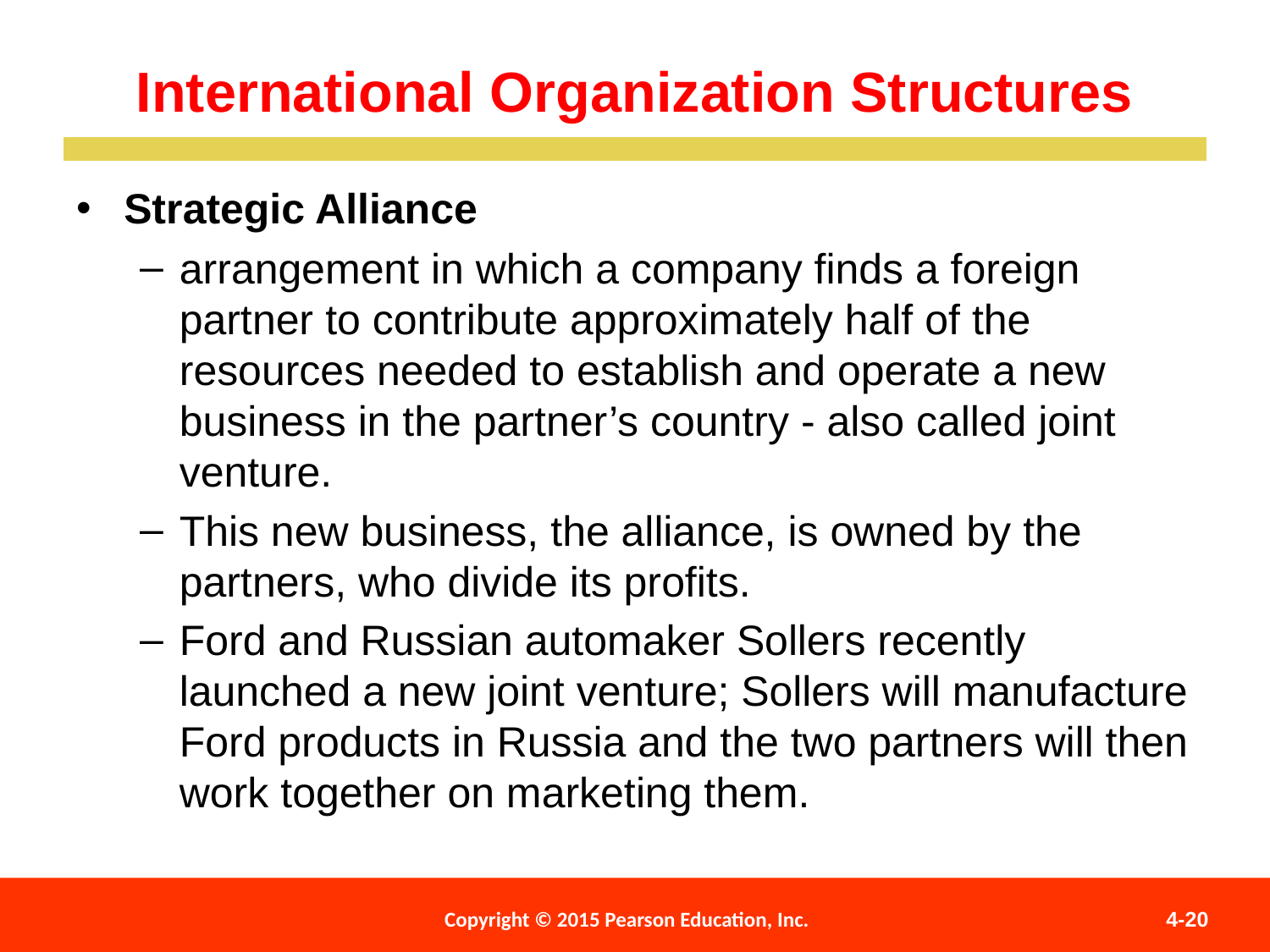

International Organization Structures
Strategic Alliance
arrangement in which a company finds a foreign partner to contribute approximately half of the resources needed to establish and operate a new business in the partner’s country - also called joint venture.
This new business, the alliance, is owned by the partners, who divide its profits.
Ford and Russian automaker Sollers recently launched a new joint venture; Sollers will manufacture Ford products in Russia and the two partners will then work together on marketing them.